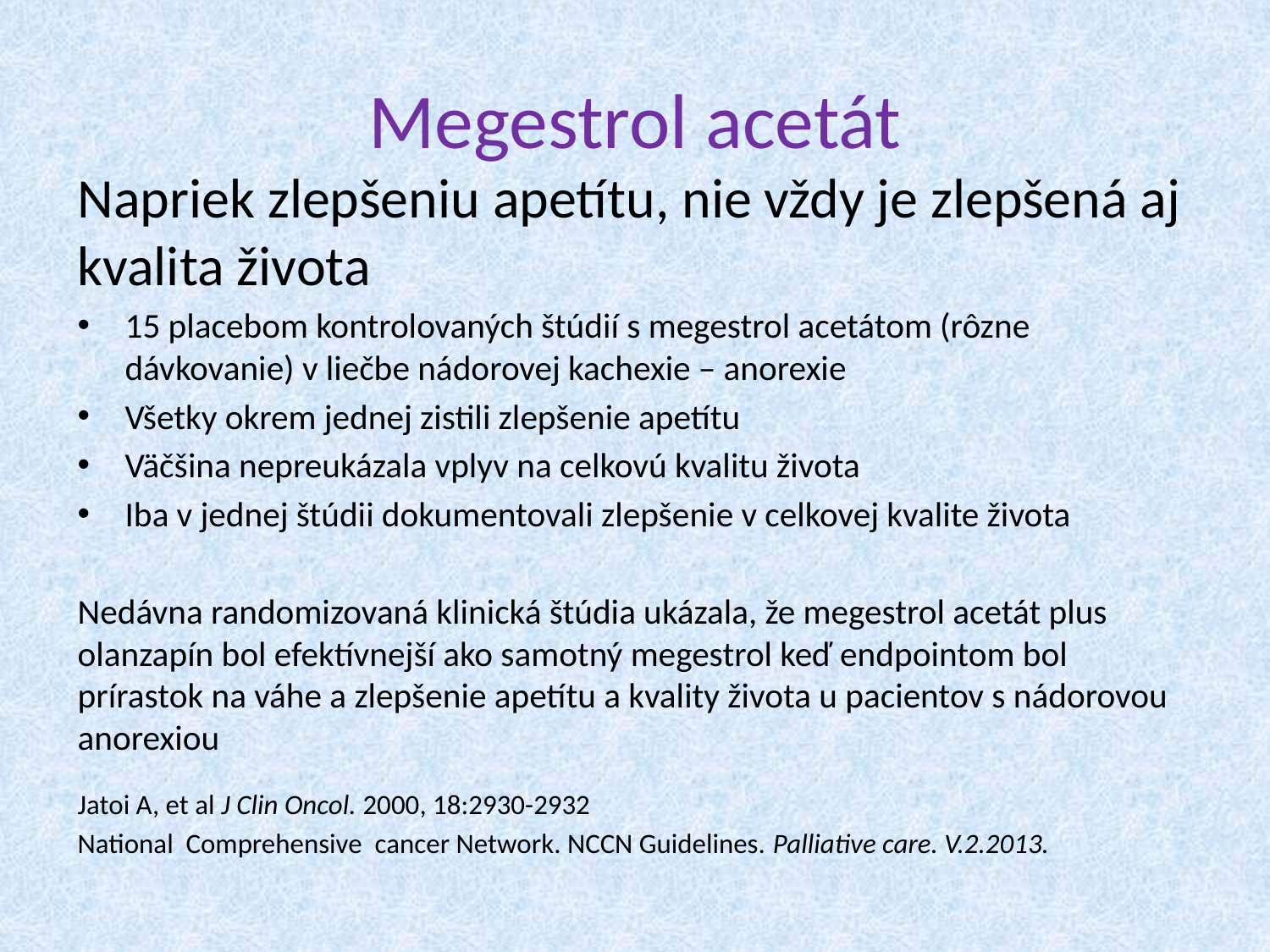

# Megestrol acetát
Napriek zlepšeniu apetítu, nie vždy je zlepšená aj kvalita života
15 placebom kontrolovaných štúdií s megestrol acetátom (rôzne dávkovanie) v liečbe nádorovej kachexie – anorexie
Všetky okrem jednej zistili zlepšenie apetítu
Väčšina nepreukázala vplyv na celkovú kvalitu života
Iba v jednej štúdii dokumentovali zlepšenie v celkovej kvalite života

Nedávna randomizovaná klinická štúdia ukázala, že megestrol acetát plus olanzapín bol efektívnejší ako samotný megestrol keď endpointom bol prírastok na váhe a zlepšenie apetítu a kvality života u pacientov s nádorovou anorexiou

Jatoi A, et al J Clin Oncol. 2000, 18:2930-2932
National  Comprehensive  cancer Network. NCCN Guidelines. Palliative care. V.2.2013.